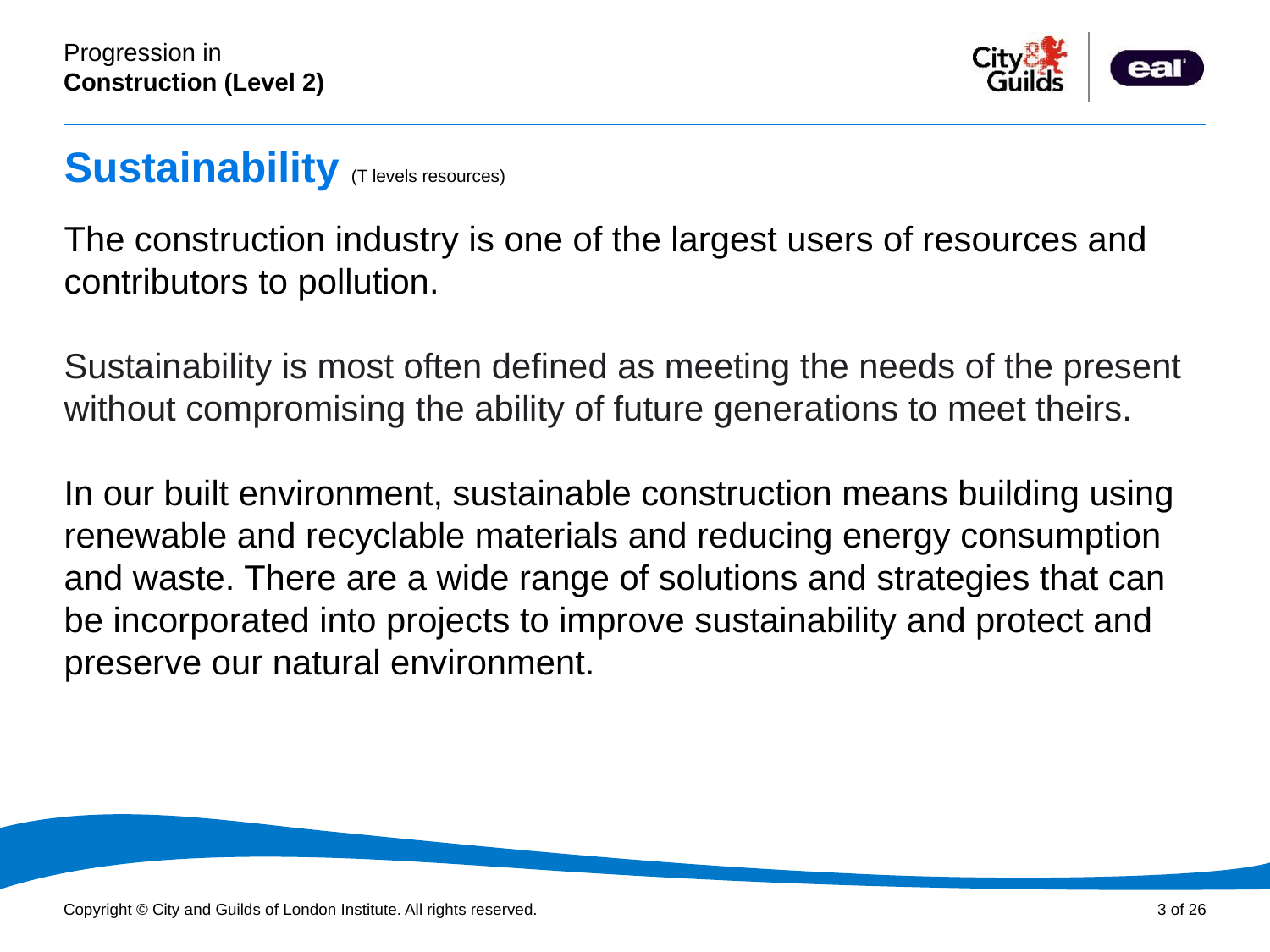

# Sustainability (T levels resources)
The construction industry is one of the largest users of resources and contributors to pollution.

Sustainability is most often defined as meeting the needs of the present without compromising the ability of future generations to meet theirs.

In our built environment, sustainable construction means building using renewable and recyclable materials and reducing energy consumption and waste. There are a wide range of solutions and strategies that can be incorporated into projects to improve sustainability and protect and preserve our natural environment.